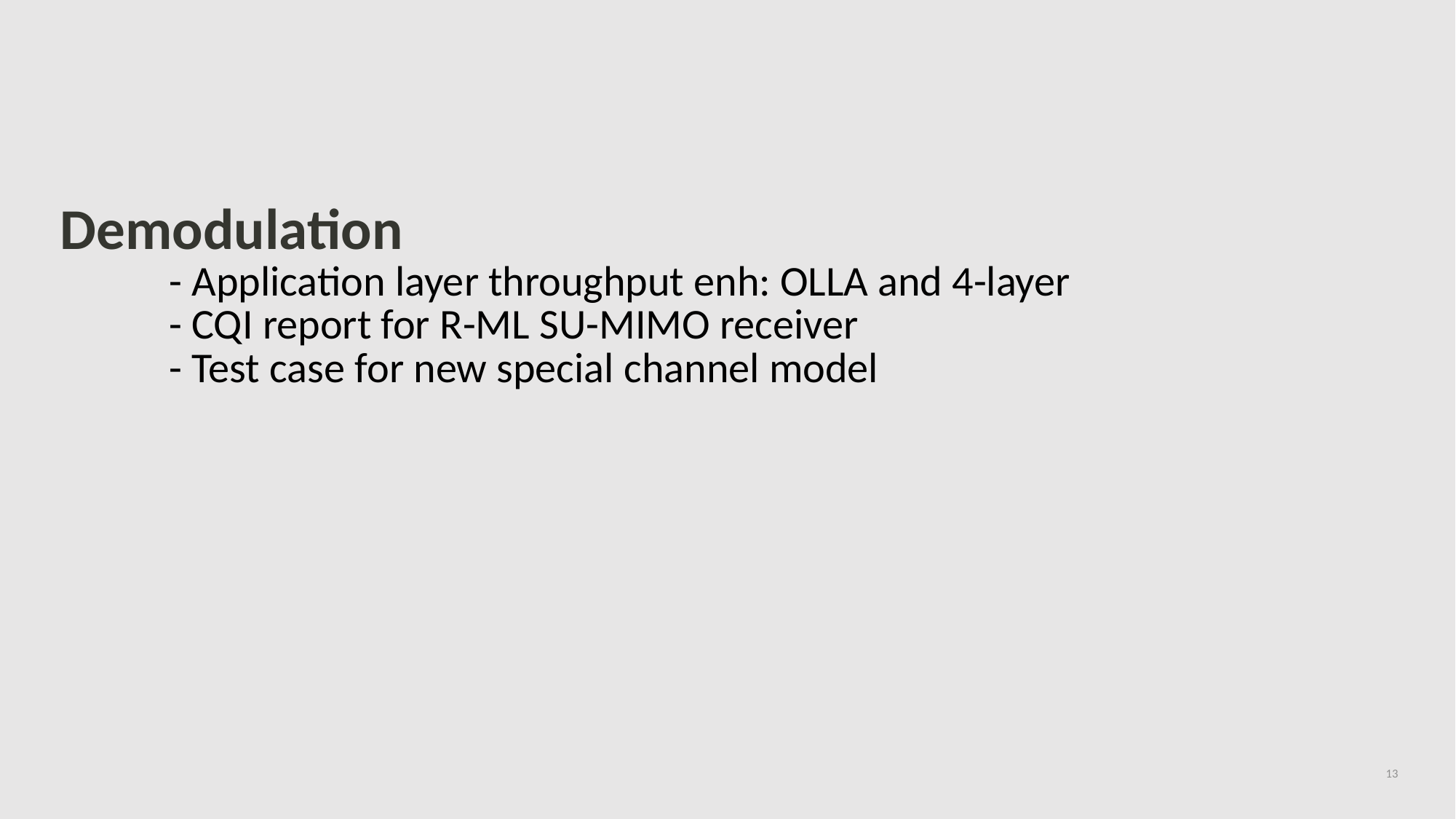

# Demodulation - Application layer throughput enh: OLLA and 4-layer - CQI report for R-ML SU-MIMO receiver - Test case for new special channel model
13